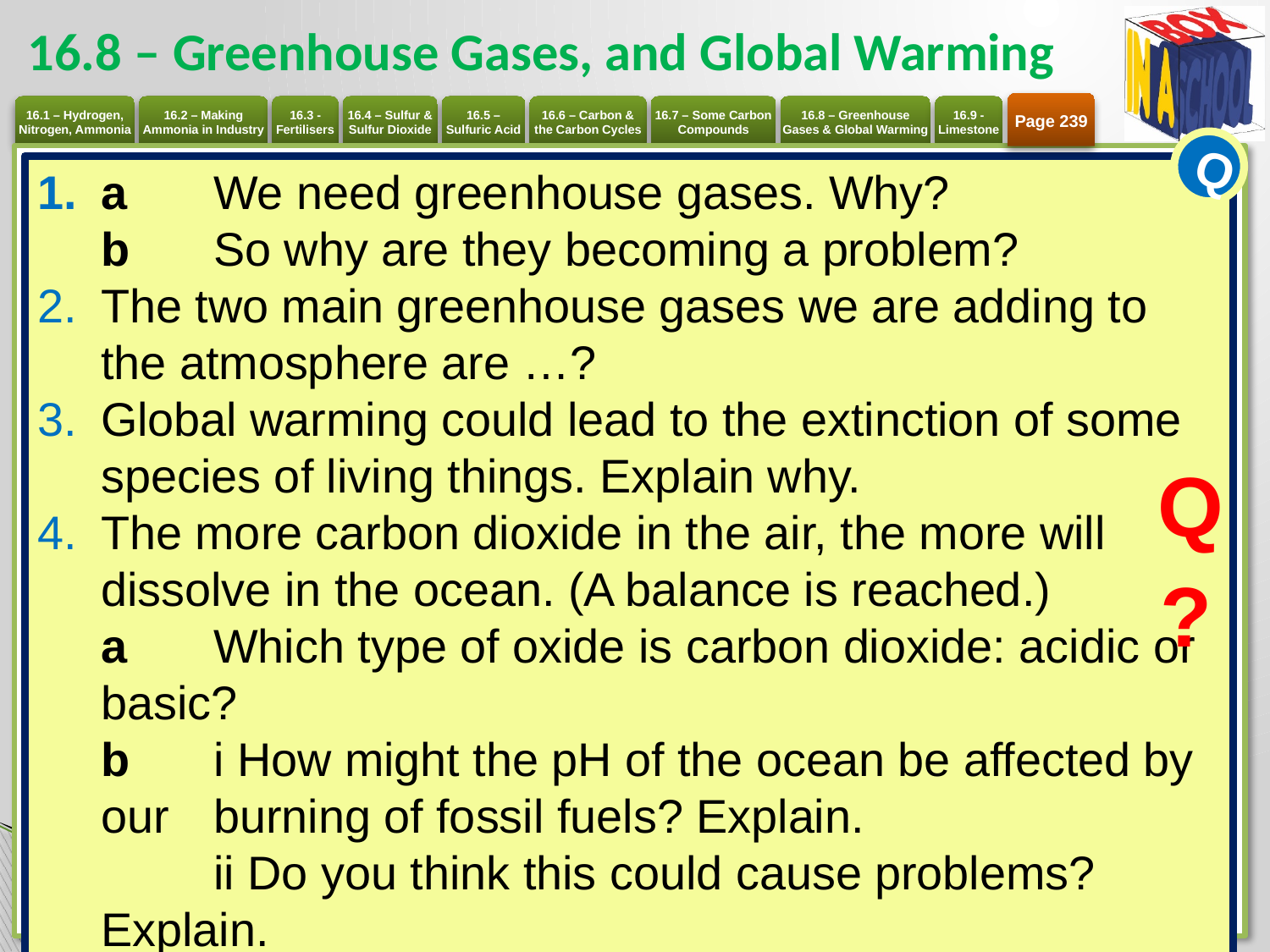

# 16.8 – Greenhouse Gases, and Global Warming
Page 239
Q
a 	We need greenhouse gases. Why?
b 	So why are they becoming a problem?
The two main greenhouse gases we are adding to the atmosphere are …?
Global warming could lead to the extinction of some species of living things. Explain why.
The more carbon dioxide in the air, the more will dissolve in the ocean. (A balance is reached.)
a 	Which type of oxide is carbon dioxide: acidic or basic?
b 	i How might the pH of the ocean be affected by our 	burning of fossil fuels? Explain.
	ii Do you think this could cause problems? Explain.
Q
?